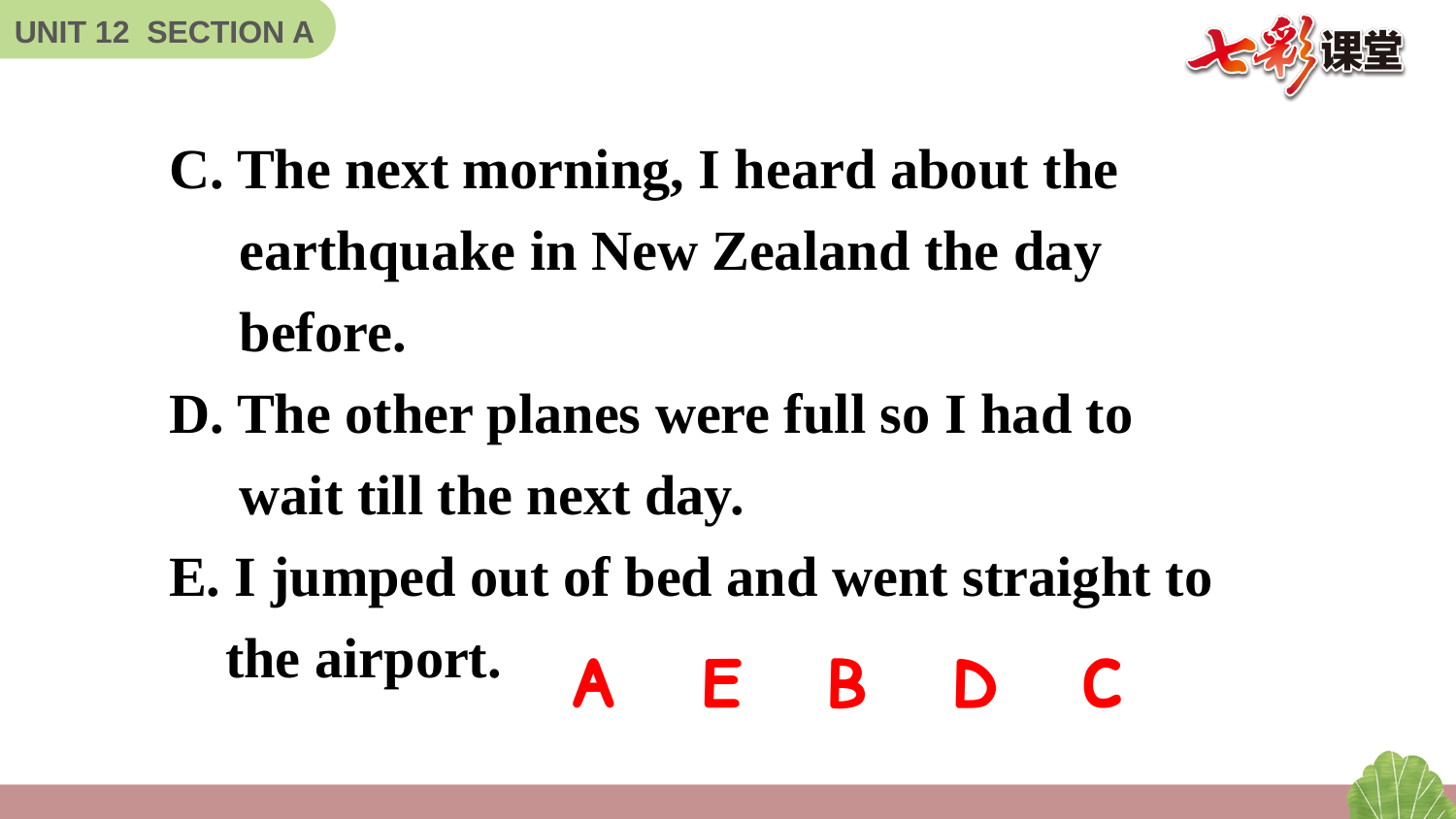

C. The next morning, I heard about the
     earthquake in New Zealand the day
     before.
D. The other planes were full so I had to
     wait till the next day.
E. I jumped out of bed and went straight to
    the airport.
A   E   B   D   C